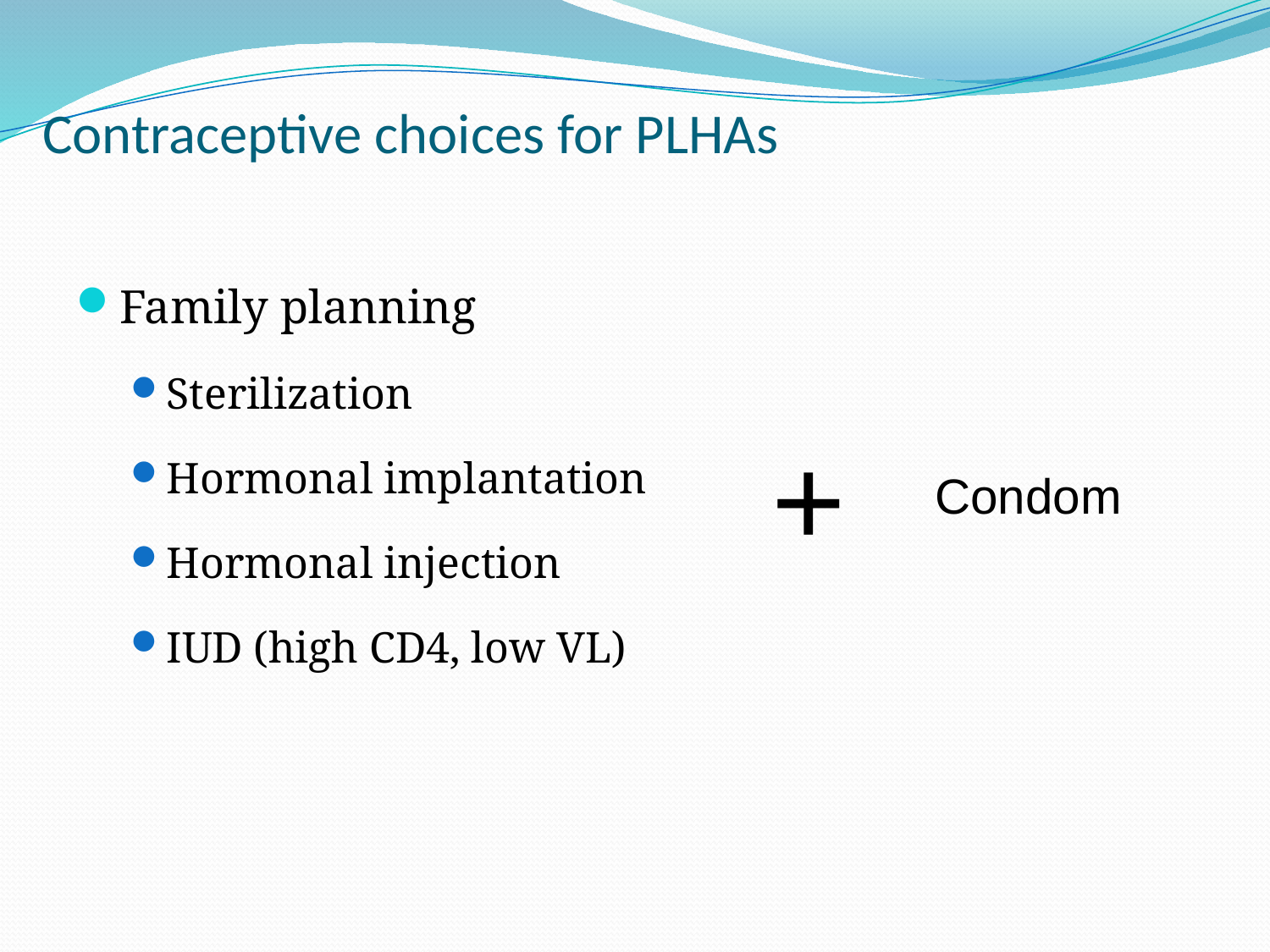

# Contraceptive choices for PLHAs

Family planning
Sterilization
Hormonal implantation
Hormonal injection
IUD (high CD4, low VL)
+
Condom